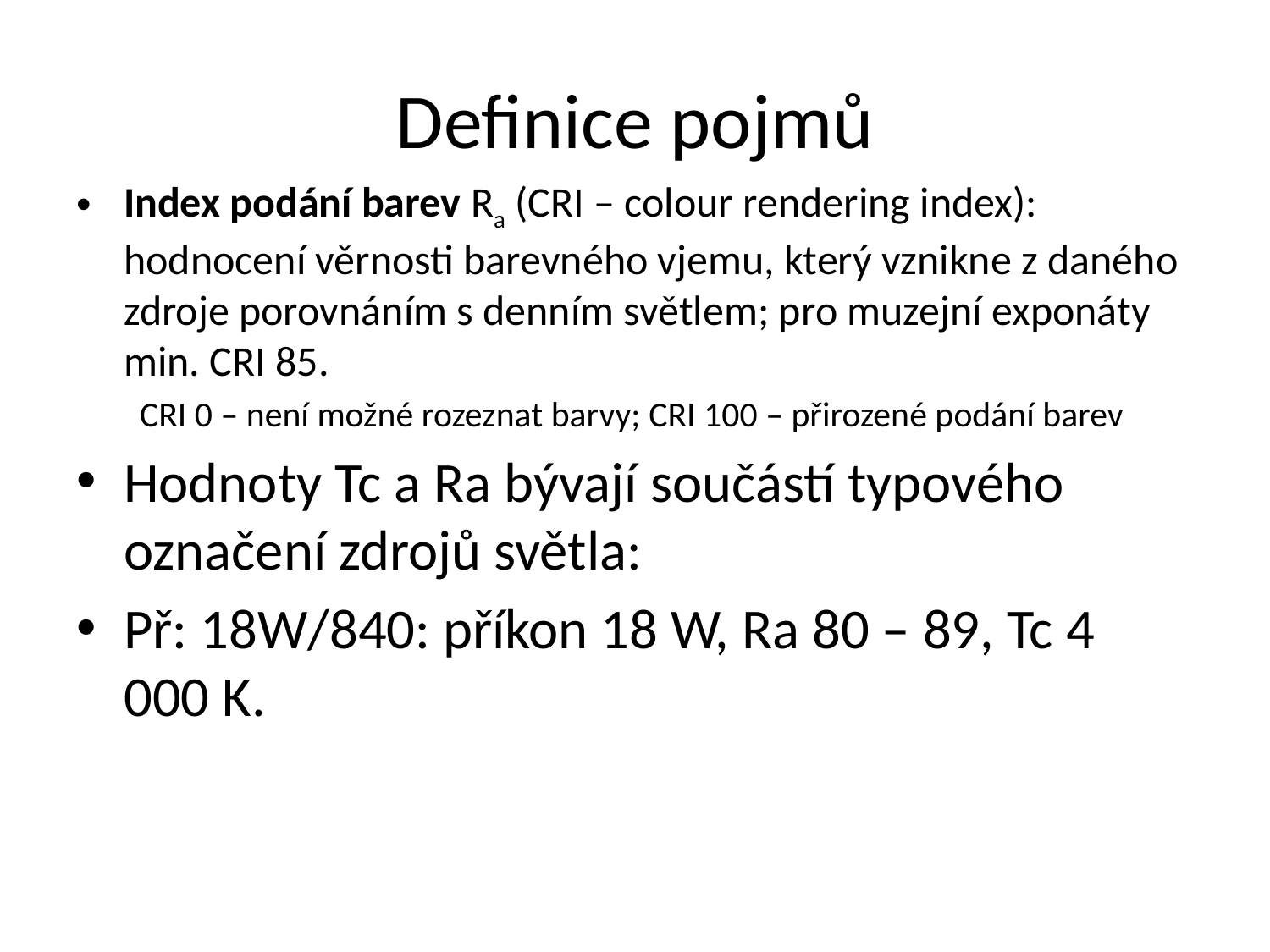

# Definice pojmů
Index podání barev Ra (CRI – colour rendering index): hodnocení věrnosti barevného vjemu, který vznikne z daného zdroje porovnáním s denním světlem; pro muzejní exponáty min. CRI 85.
CRI 0 – není možné rozeznat barvy; CRI 100 – přirozené podání barev
Hodnoty Tc a Ra bývají součástí typového označení zdrojů světla:
Př: 18W/840: příkon 18 W, Ra 80 – 89, Tc 4 000 K.